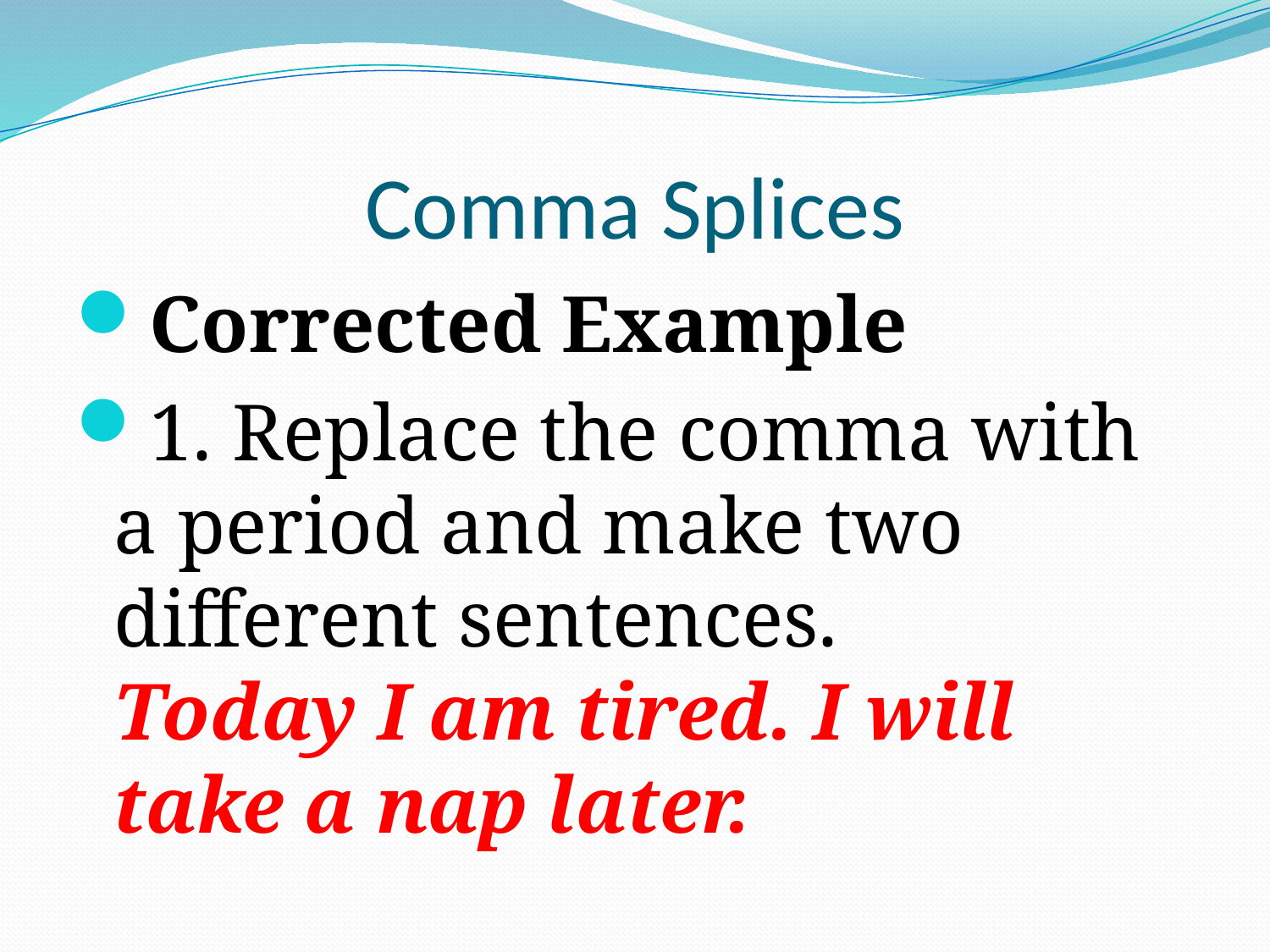

# Comma Splices
Corrected Example
1. Replace the comma with a period and make two different sentences.
Today I am tired. I will take a nap later.